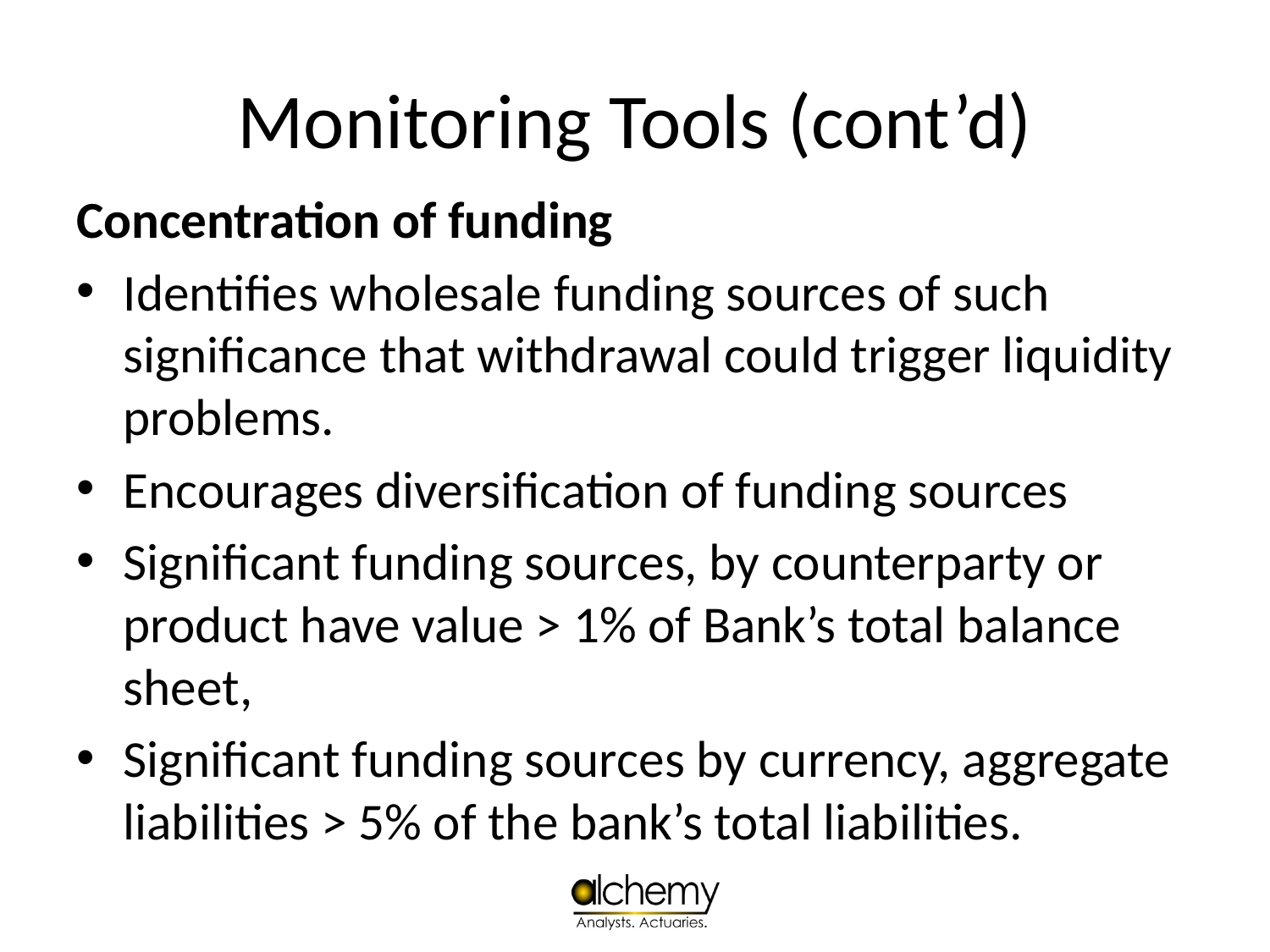

# Monitoring Tools (cont’d)
Concentration of funding
Identifies wholesale funding sources of such significance that withdrawal could trigger liquidity problems.
Encourages diversification of funding sources
Significant funding sources, by counterparty or product have value > 1% of Bank’s total balance sheet,
Significant funding sources by currency, aggregate liabilities > 5% of the bank’s total liabilities.